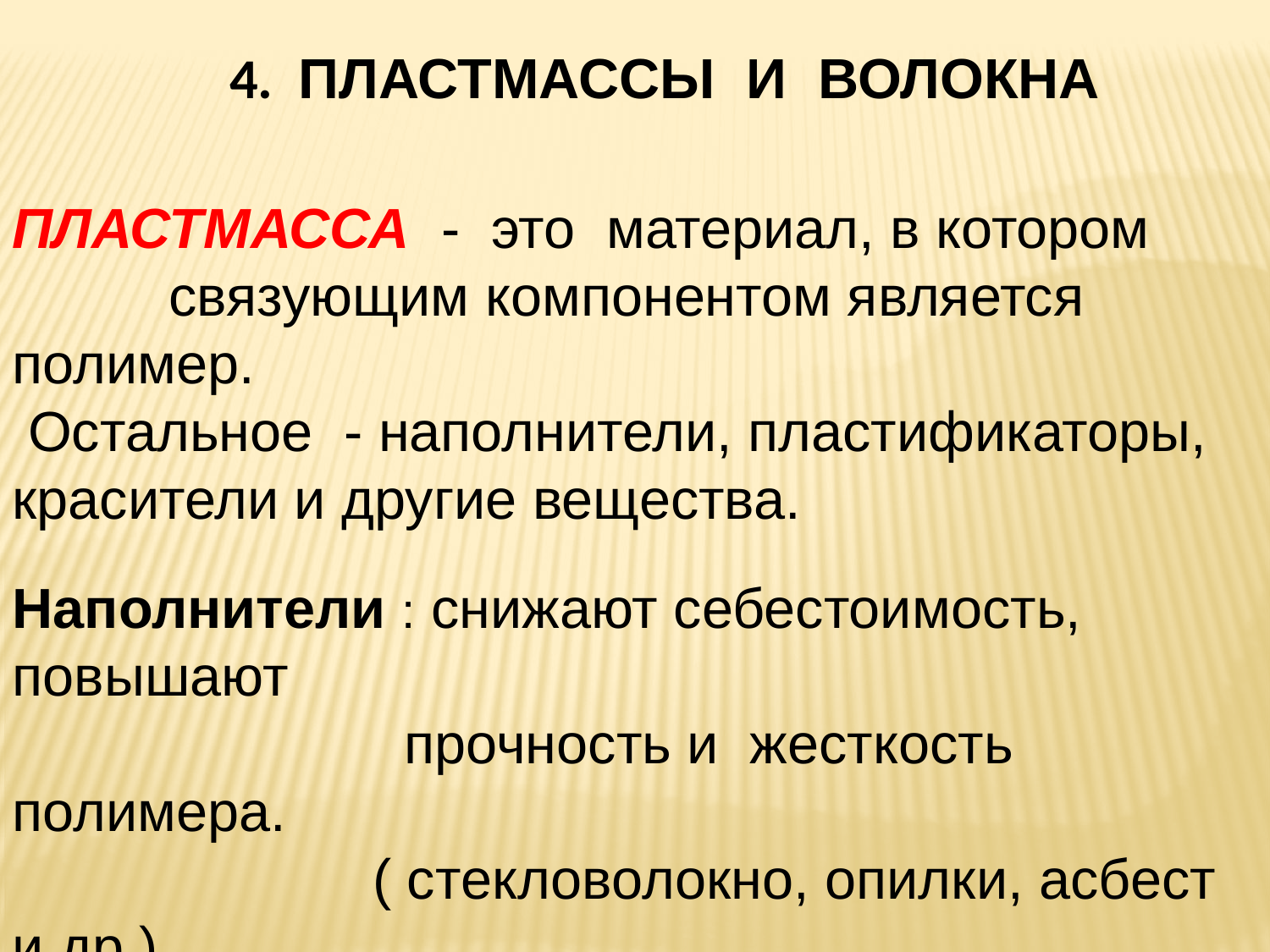

4.  ПЛАСТМАССЫ  И  ВОЛОКНА
ПЛАСТМАССА  -  это  материал, в котором                 связующим компонентом является полимер.
 Остальное  - наполнители, пластификаторы, красители и другие вещества.

Наполнители : снижают себестоимость, повышают
                         прочность и  жесткость полимера.
                       ( стекловолокно, опилки, асбест и др.)